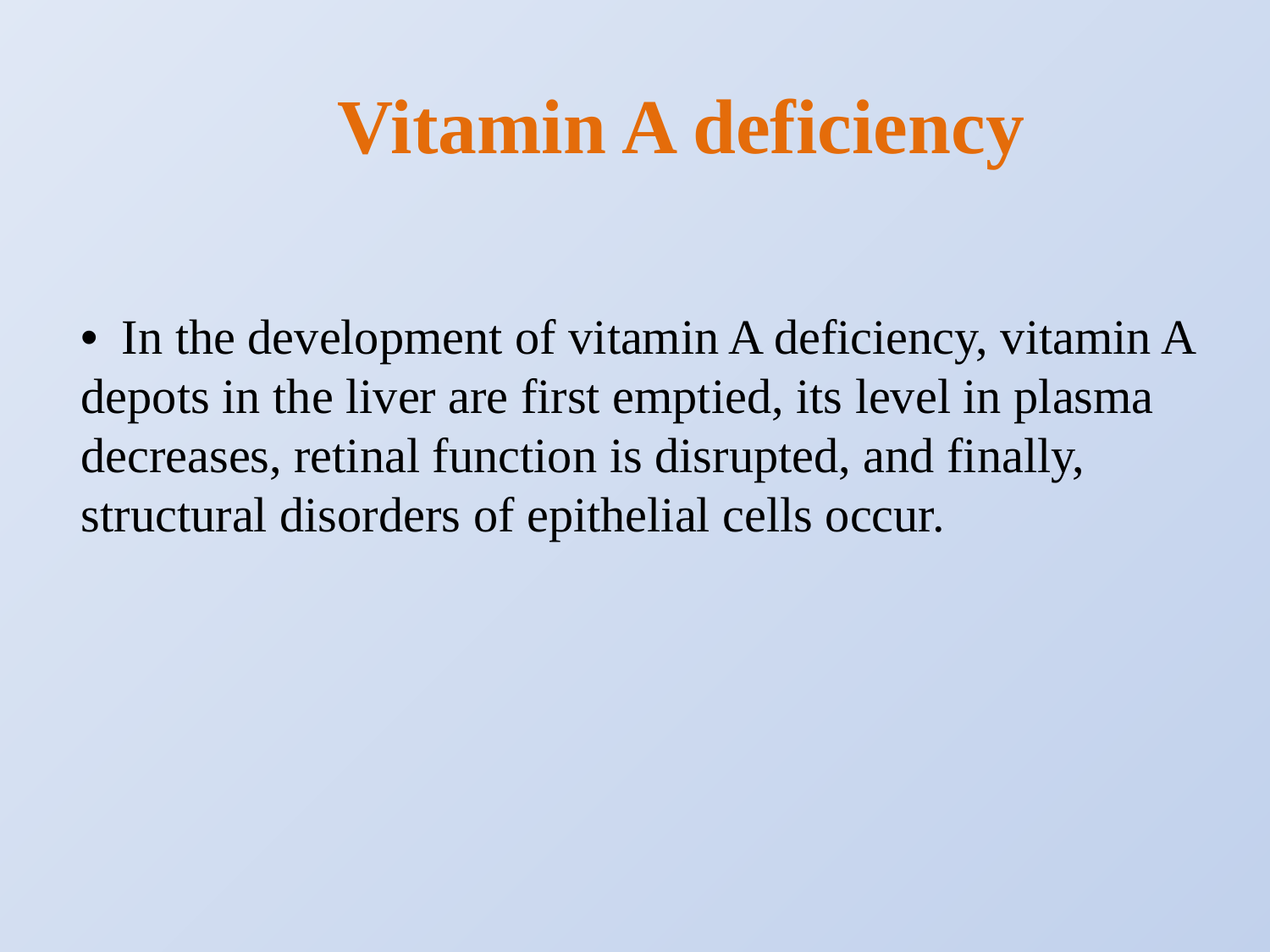

Vitamin A deficiency

•  In the development of vitamin A deficiency, vitamin A depots in the liver are first emptied, its level in plasma decreases, retinal function is disrupted, and finally, structural disorders of epithelial cells occur.